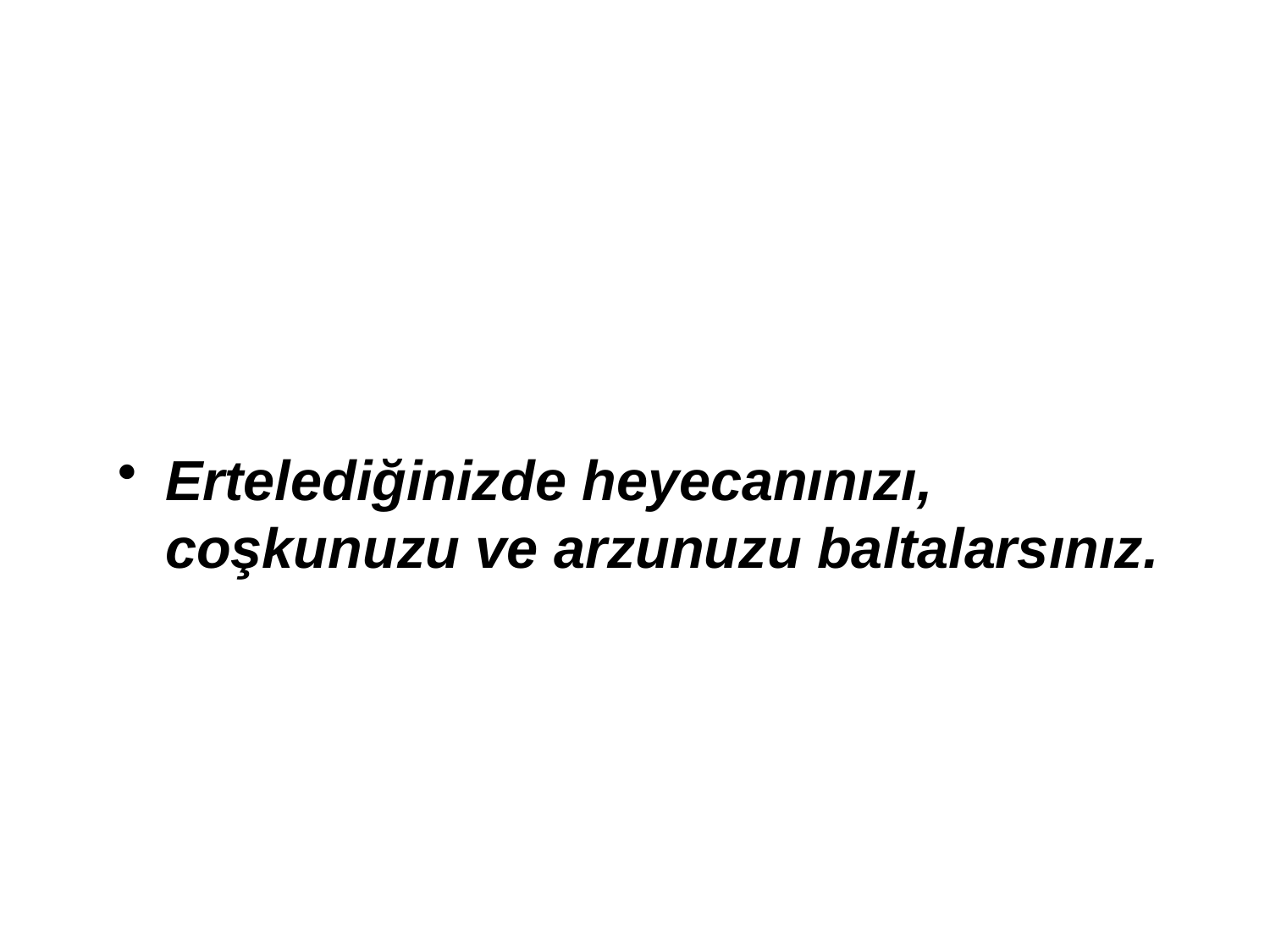

#

Ertelediğinizde heyecanınızı, coşkunuzu ve arzunuzu baltalarsınız.